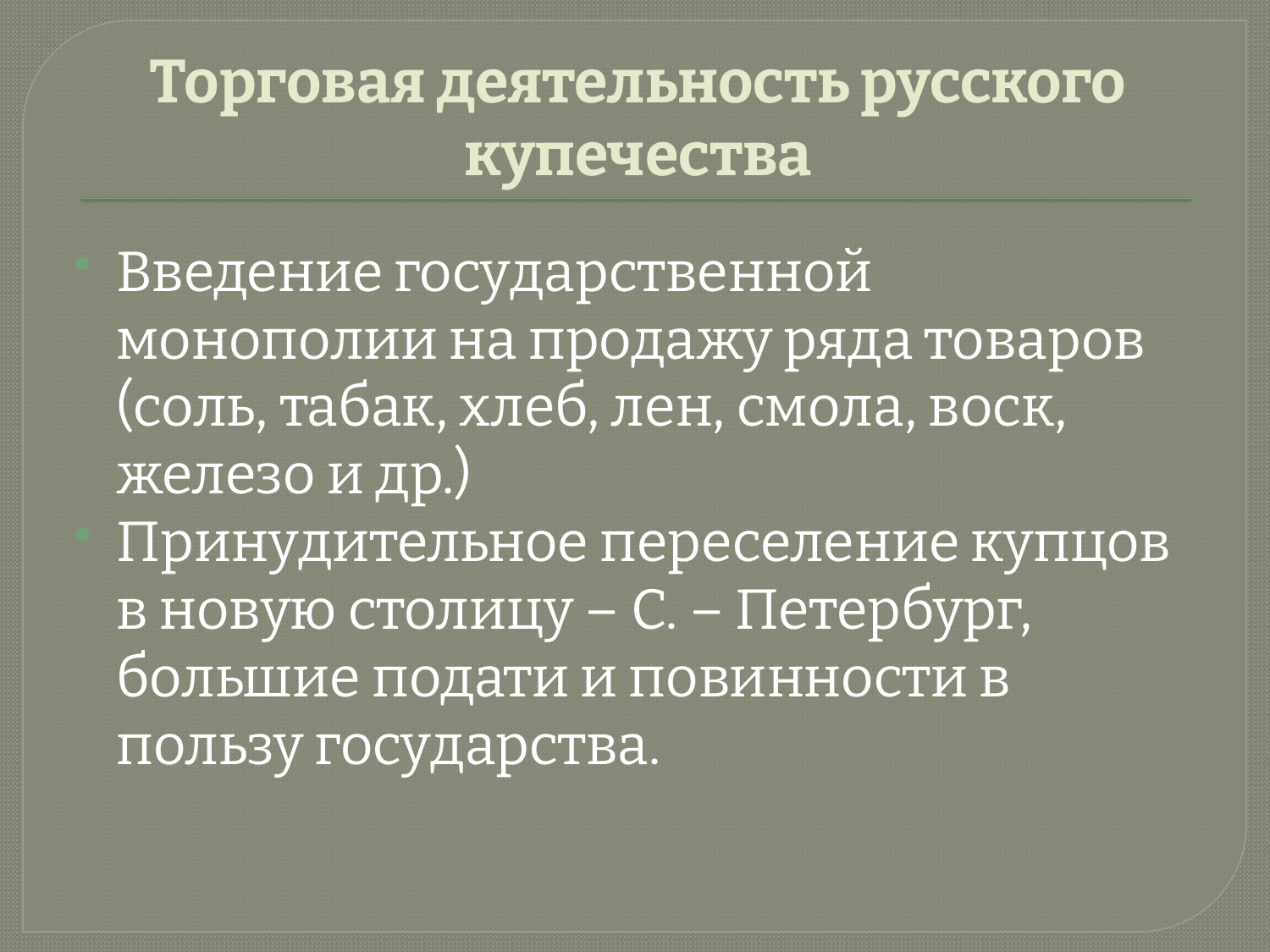

# Торговая деятельность русского купечества
Введение государственной монополии на продажу ряда товаров (соль, табак, хлеб, лен, смола, воск, железо и др.)
Принудительное переселение купцов в новую столицу – С. – Петербург, большие подати и повинности в пользу государства.